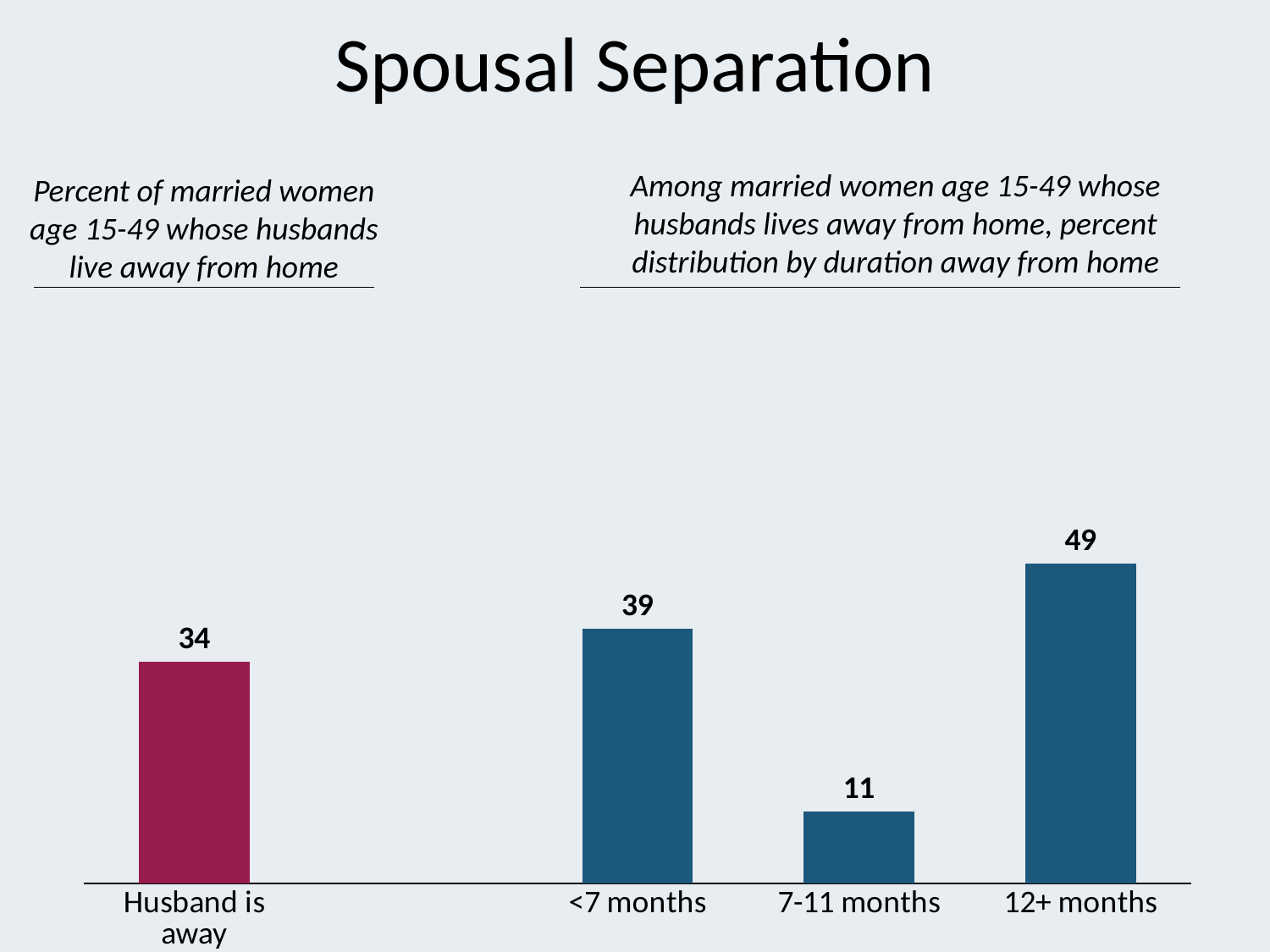

# Spousal Separation
Among married women age 15-49 whose husbands lives away from home, percent distribution by duration away from home
Percent of married women age 15-49 whose husbands live away from home

### Chart

| Category | Series 1 |
|---|---|
| Husband is away | 34.0 |
|  | None |
| <7 months | 39.0 |
| 7-11 months | 11.0 |
| 12+ months | 49.0 |